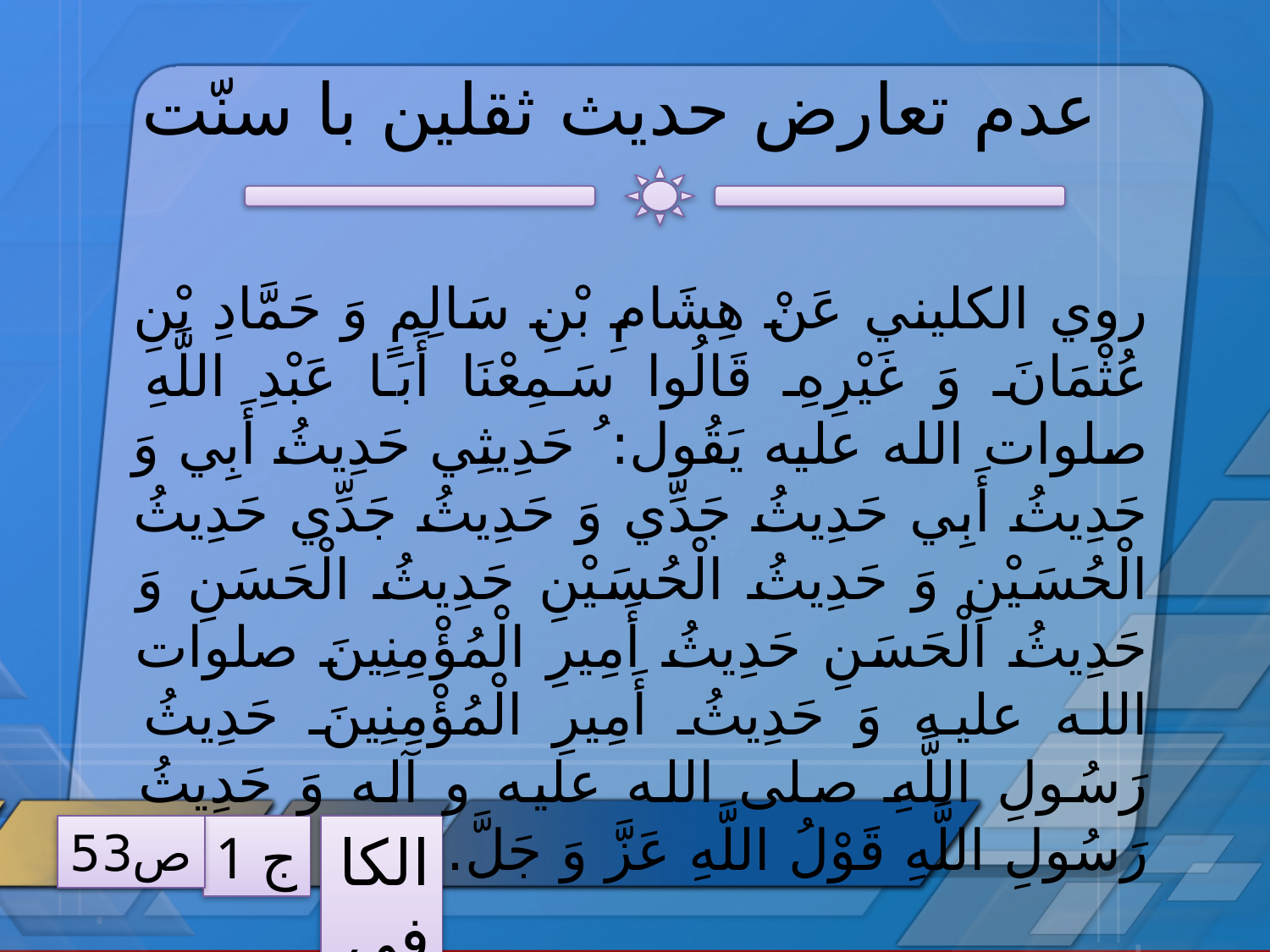

# عدم تعارض حديث ثقلين با سنّت

روي الكليني عَنْ هِشَامِ بْنِ سَالِمٍ وَ حَمَّادِ بْنِ عُثْمَانَ وَ غَيْرِهِ قَالُوا سَمِعْنَا أَبَا عَبْدِ اللَّهِ صلوات الله علیه يَقُول: ُ حَدِيثِي حَدِيثُ أَبِي وَ حَدِيثُ أَبِي حَدِيثُ جَدِّي وَ حَدِيثُ جَدِّي حَدِيثُ الْحُسَيْنِ وَ حَدِيثُ الْحُسَيْنِ حَدِيثُ الْحَسَنِ وَ حَدِيثُ الْحَسَنِ حَدِيثُ أَمِيرِ الْمُؤْمِنِينَ صلوات الله علیه وَ حَدِيثُ أَمِيرِ الْمُؤْمِنِينَ حَدِيثُ رَسُولِ اللَّهِ صلی الله علیه و آله وَ حَدِيثُ رَسُولِ اللَّهِ قَوْلُ اللَّهِ عَزَّ وَ جَلَّ.
ص53
ج 1
الكافي